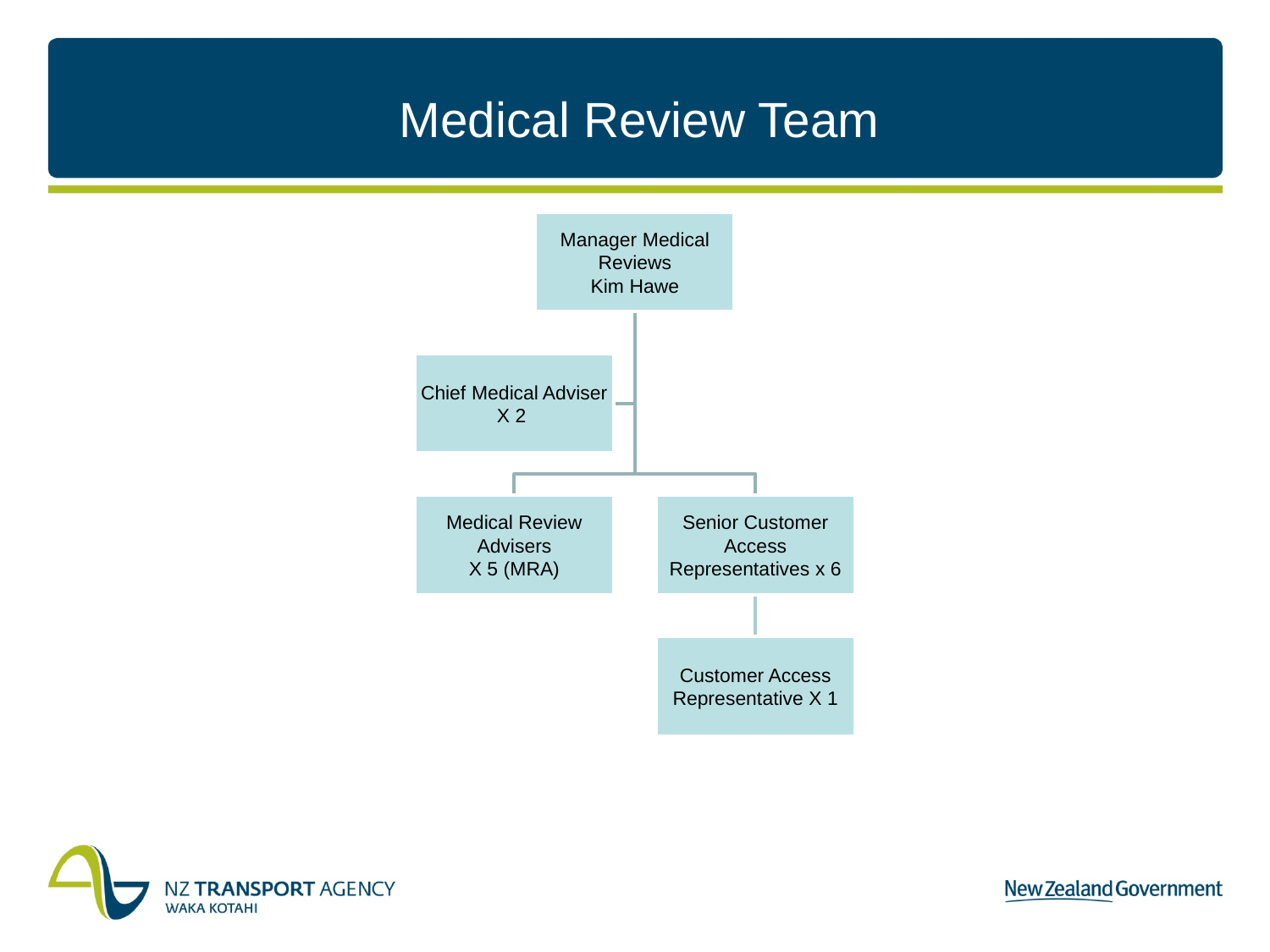

# Medical Review Team
Manager Medical Reviews
Kim Hawe
Medical Review Advisers
X 5 (MRA)
Senior Customer Access Representatives x 6
Customer Access Representative X 1
Chief Medical Adviser
X 2